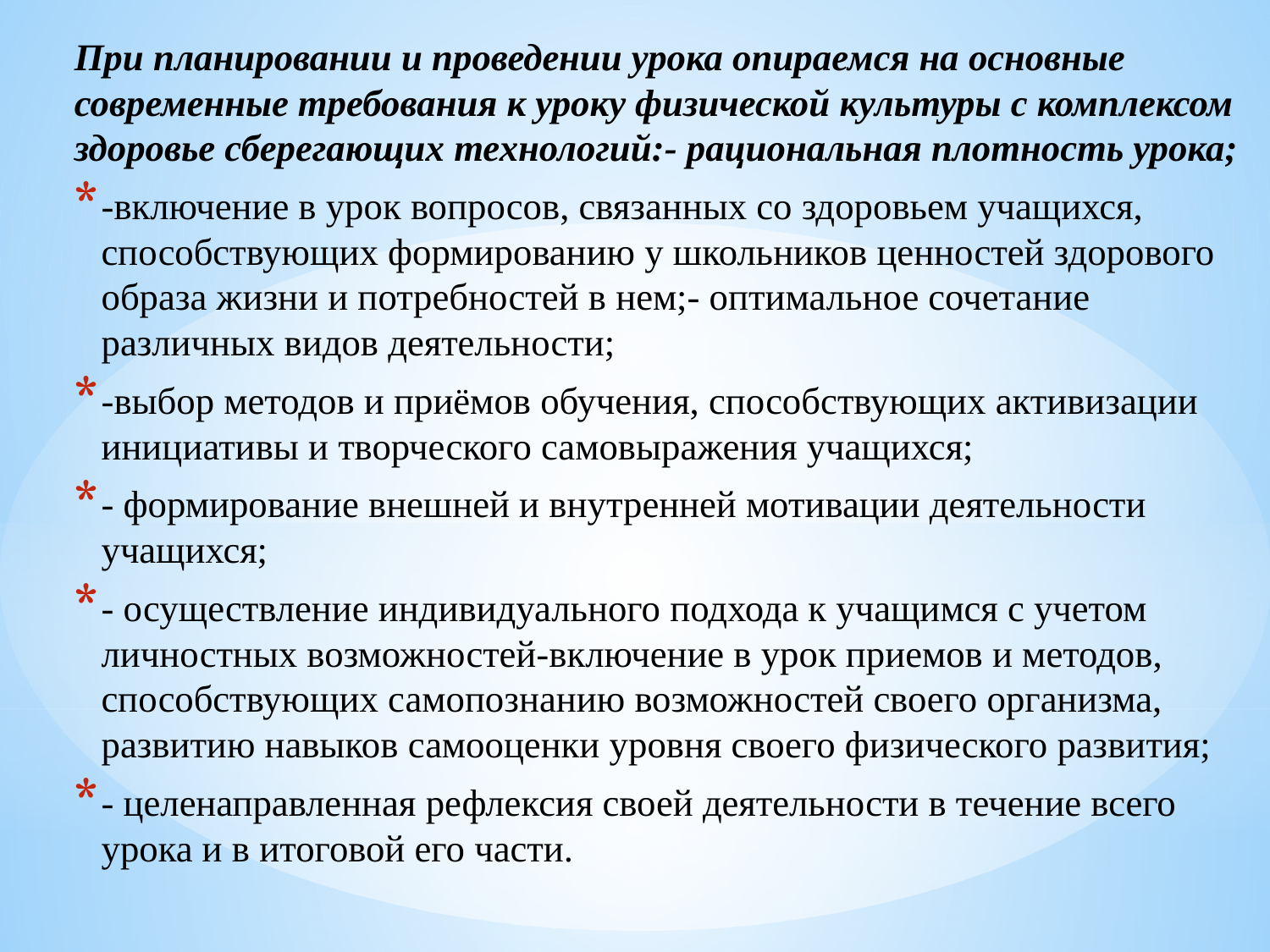

При планировании и проведении урока опираемся на основные современные требования к уроку физической культуры с комплексом здоровье сберегающих технологий:- рациональная плотность урока;
-включение в урок вопросов, связанных со здоровьем учащихся, способствующих формированию у школьников ценностей здорового образа жизни и потребностей в нем;- оптимальное сочетание различных видов деятельности;
-выбор методов и приёмов обучения, способствующих активизации инициативы и творческого самовыражения учащихся;
- формирование внешней и внутренней мотивации деятельности учащихся;
- осуществление индивидуального подхода к учащимся с учетом личностных возможностей-включение в урок приемов и методов, способствующих самопознанию возможностей своего организма, развитию навыков самооценки уровня своего физического развития;
- целенаправленная рефлексия своей деятельности в течение всего урока и в итоговой его части.